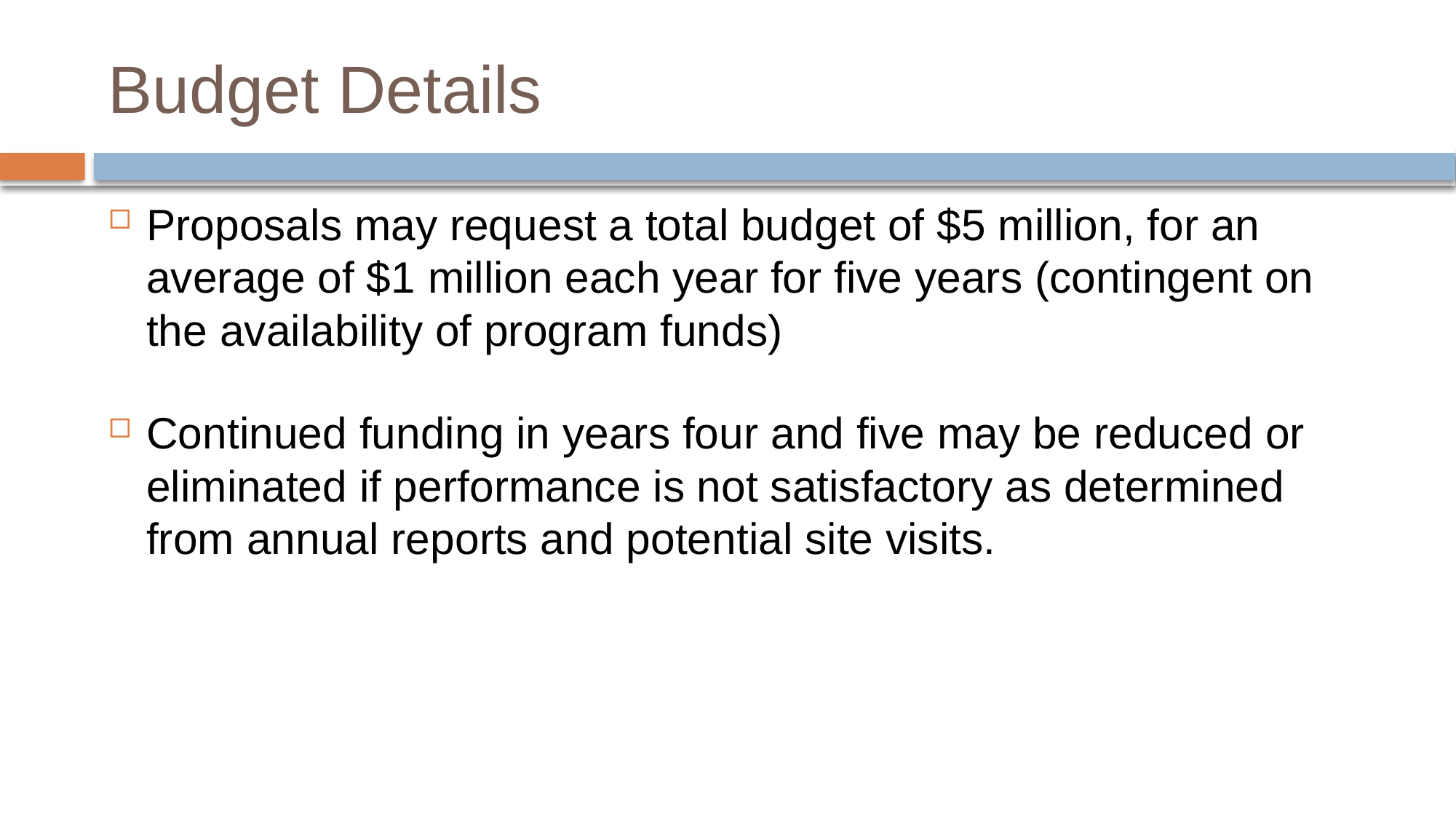

# Budget Details
Proposals may request a total budget of $5 million, for an average of $1 million each year for five years (contingent on the availability of program funds)

Continued funding in years four and five may be reduced or eliminated if performance is not satisfactory as determined from annual reports and potential site visits.